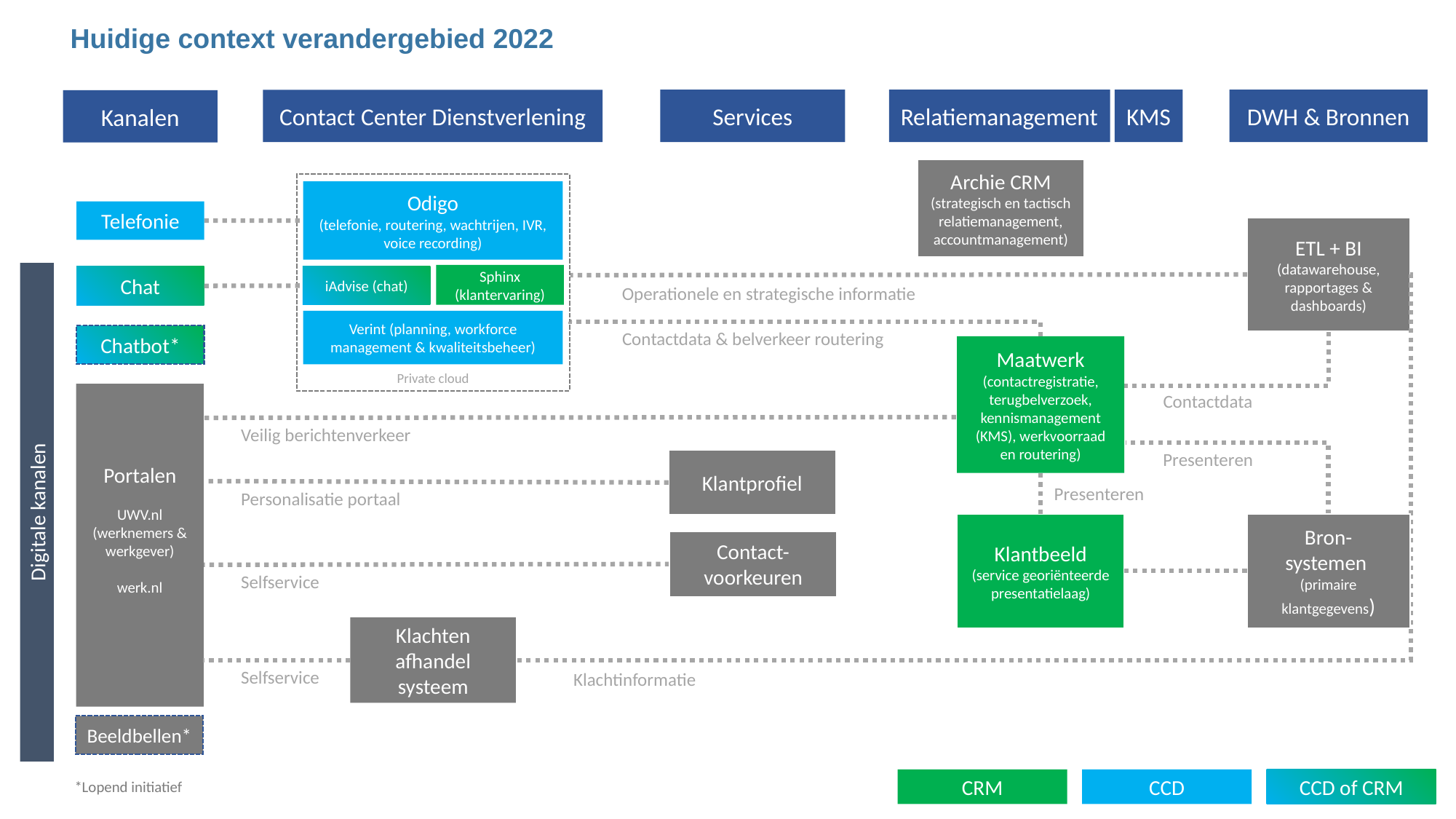

Huidige context verandergebied 2022
Services
Relatiemanagement
KMS
DWH & Bronnen
Contact Center Dienstverlening
Kanalen
Archie CRM
(strategisch en tactisch relatiemanagement, accountmanagement)

Odigo
(telefonie, routering, wachtrijen, IVR, voice recording)
Telefonie
ETL + BI (datawarehouse, rapportages & dashboards)
Digitale kanalen
Sphinx (klantervaring)
Chat
iAdvise (chat)
Operationele en strategische informatie
Verint (planning, workforce management & kwaliteitsbeheer)
Contactdata & belverkeer routering
Chatbot*
Maatwerk
(contactregistratie, terugbelverzoek, kennismanagement (KMS), werkvoorraad en routering)
Private cloud
Portalen

UWV.nl (werknemers & werkgever)

werk.nl

Contactdata
Veilig berichtenverkeer
Presenteren
Klantprofiel
Contact-
voorkeuren
Presenteren
Personalisatie portaal
Bron-
systemen
(primaire klantgegevens)
Klantbeeld
(service georiënteerde presentatielaag)
Selfservice
Klachten
afhandel
systeem
Selfservice
Klachtinformatie
Beeldbellen*
CRM
CCD
CCD of CRM
*Lopend initiatief